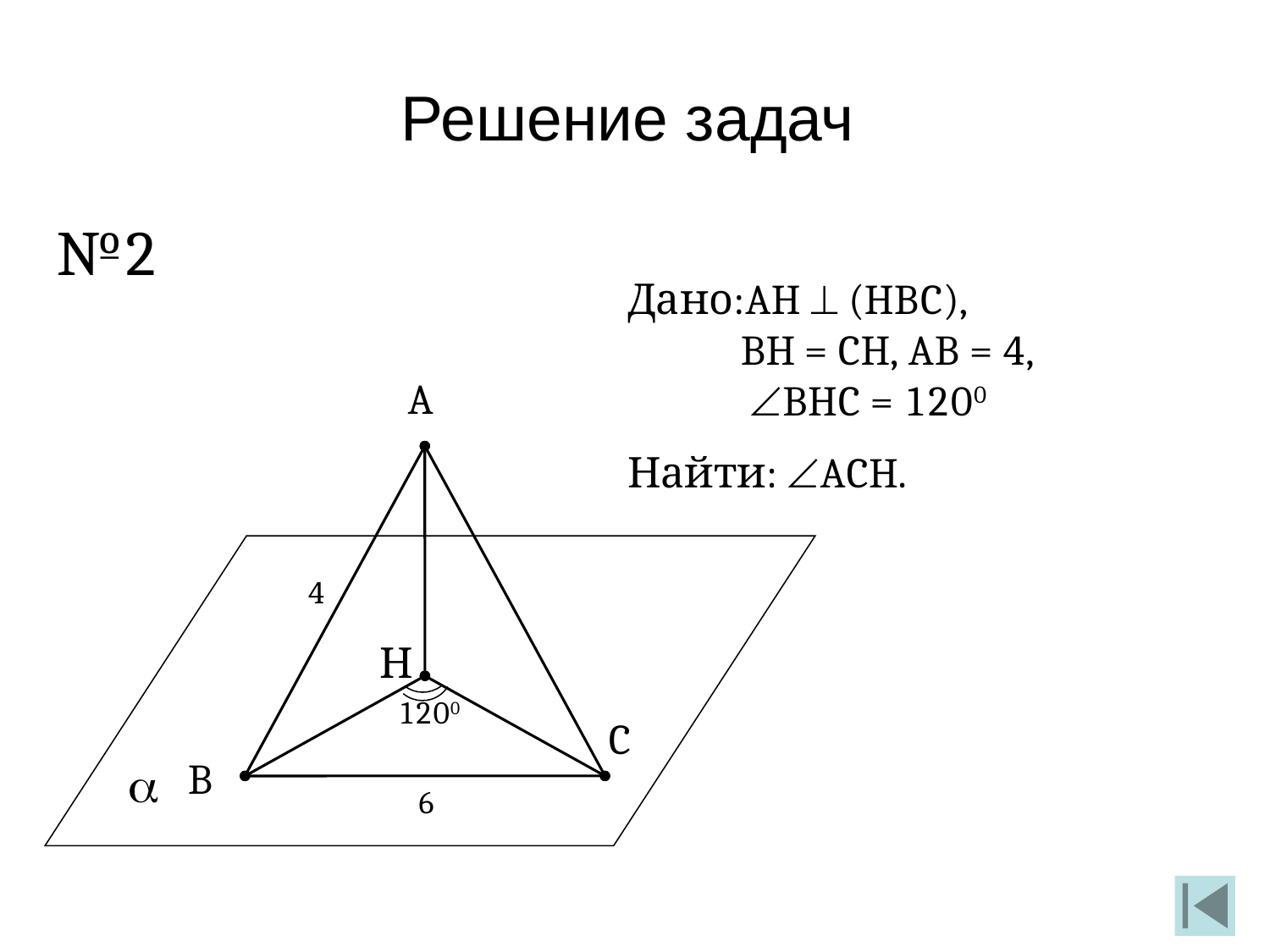

Решение задач
№2
Дано:AH ⊥ (HBC),
BH = CH, AB = 4,
 ∠BHC = 1200
Найти: ∠ACH.
A

α
4
Н

1200
C
B

6